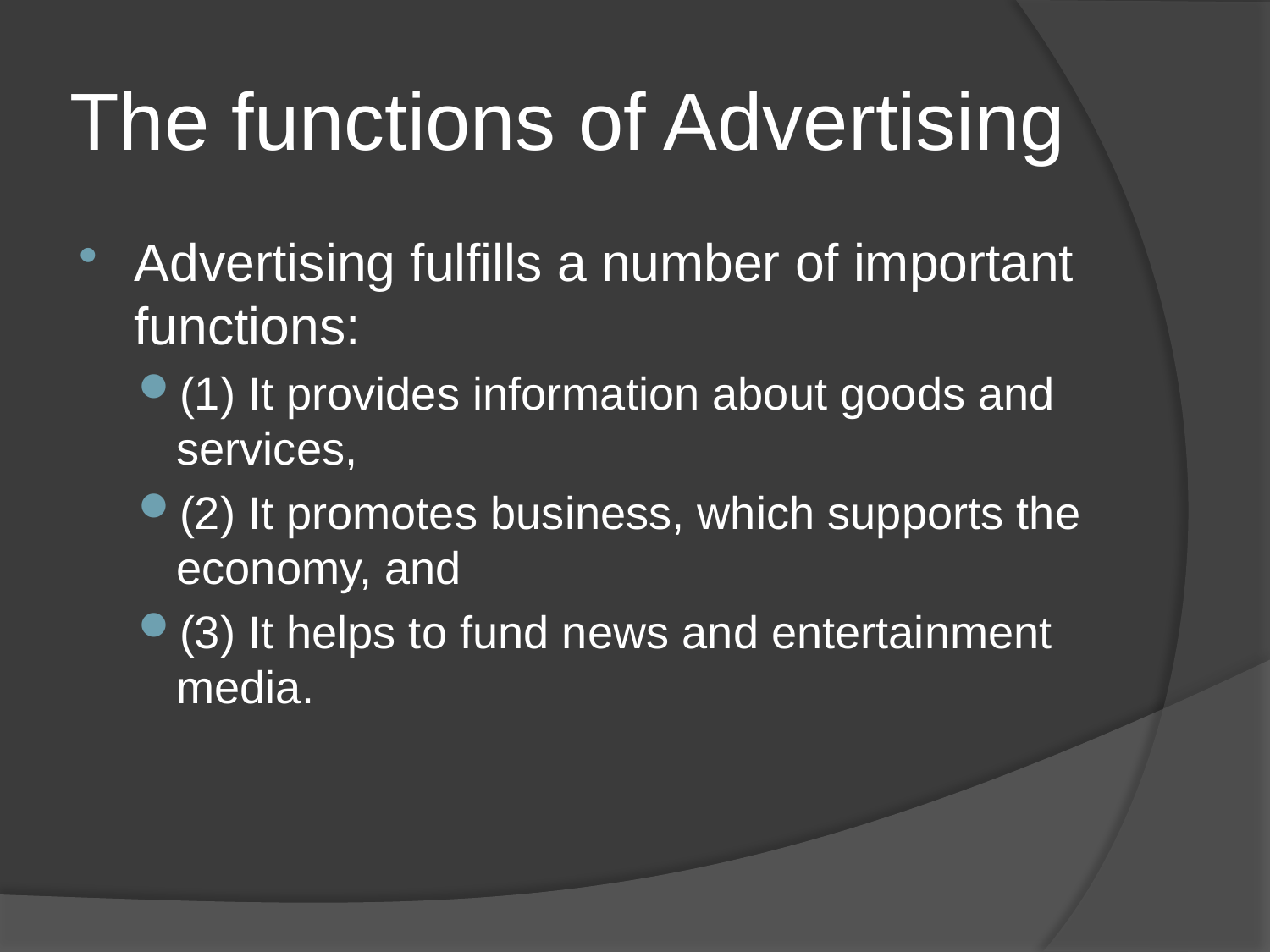

# The functions of Advertising
Advertising fulfills a number of important functions:
(1) It provides information about goods and services,
(2) It promotes business, which supports the economy, and
(3) It helps to fund news and entertainment media.